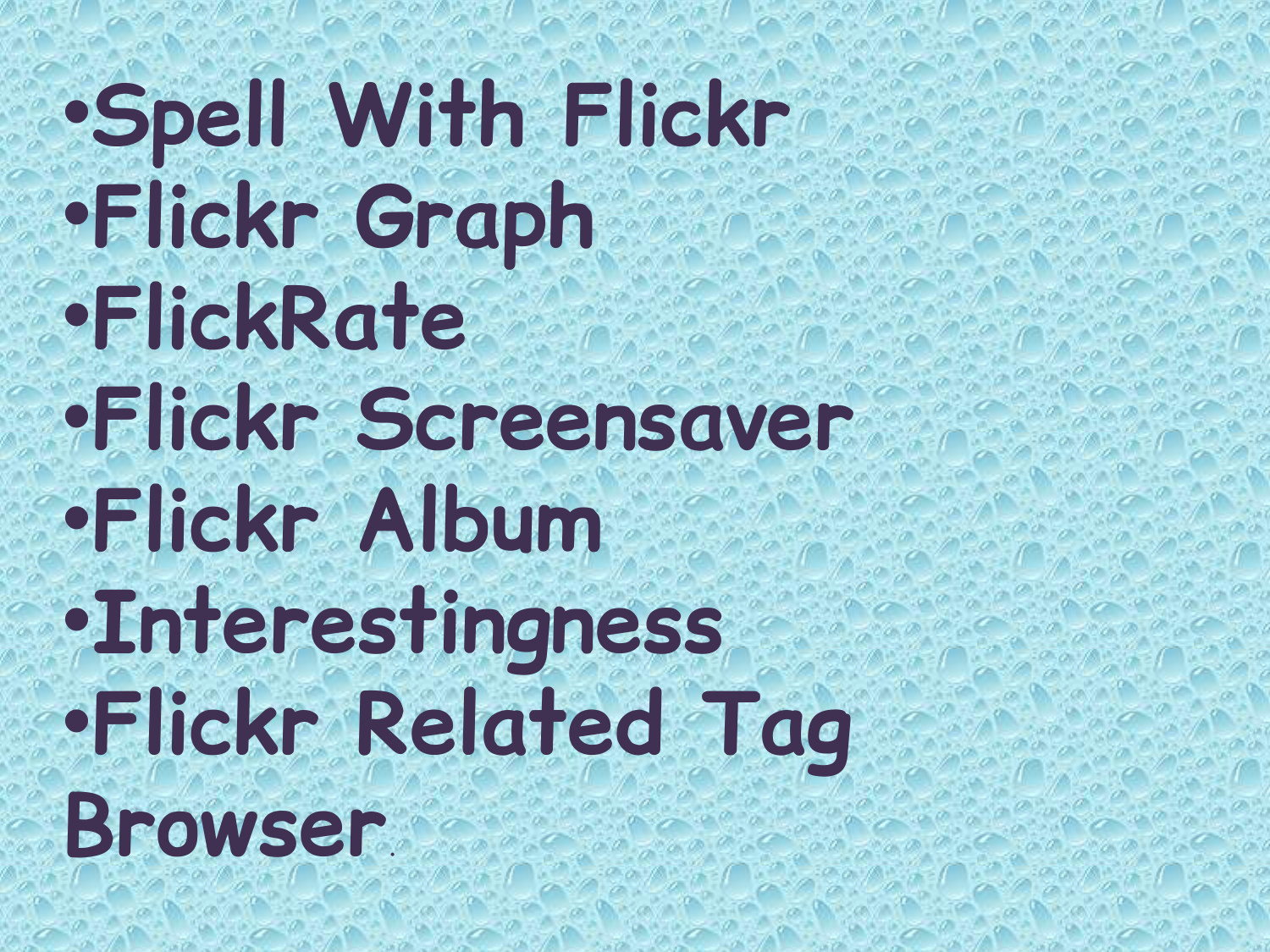

Spell With Flickr
Flickr Graph
FlickRate
Flickr Screensaver
Flickr Album
Interestingness
Flickr Related Tag Browser.